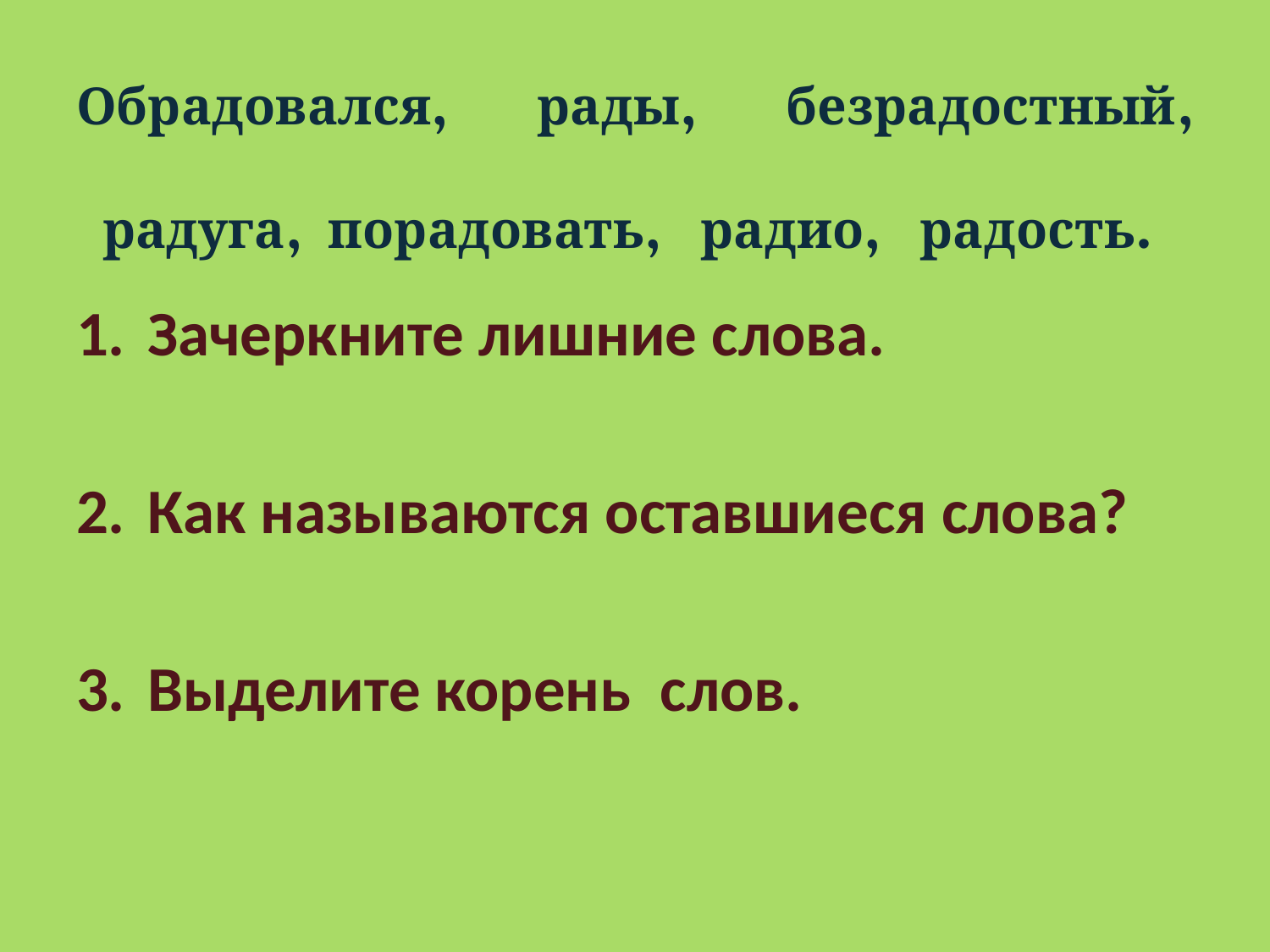

# Обрадовался,  рады,  безрадостный, радуга,  порадовать,   радио,   радость.
Зачеркните лишние слова.

Как называются оставшиеся слова?

Выделите корень  слов.